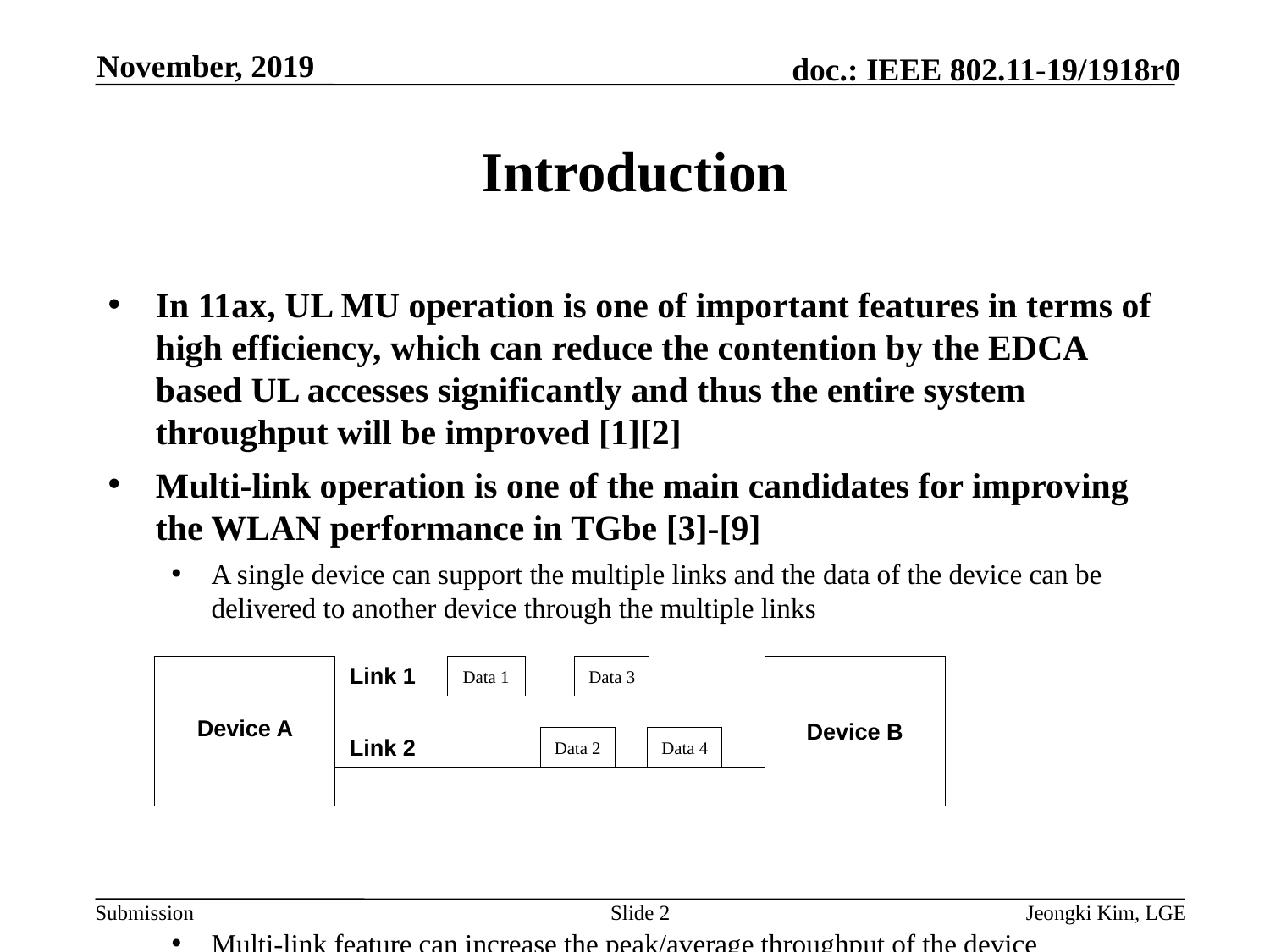

November, 2019
# Introduction
In 11ax, UL MU operation is one of important features in terms of high efficiency, which can reduce the contention by the EDCA based UL accesses significantly and thus the entire system throughput will be improved [1][2]
Multi-link operation is one of the main candidates for improving the WLAN performance in TGbe [3]-[9]
A single device can support the multiple links and the data of the device can be delivered to another device through the multiple links

Multi-link feature can increase the peak/average throughput of the device

Link 1

Data 1
Data 3
Device A
Device B
Link 2
Data 2
Data 4
Slide 2
Jeongki Kim, LGE